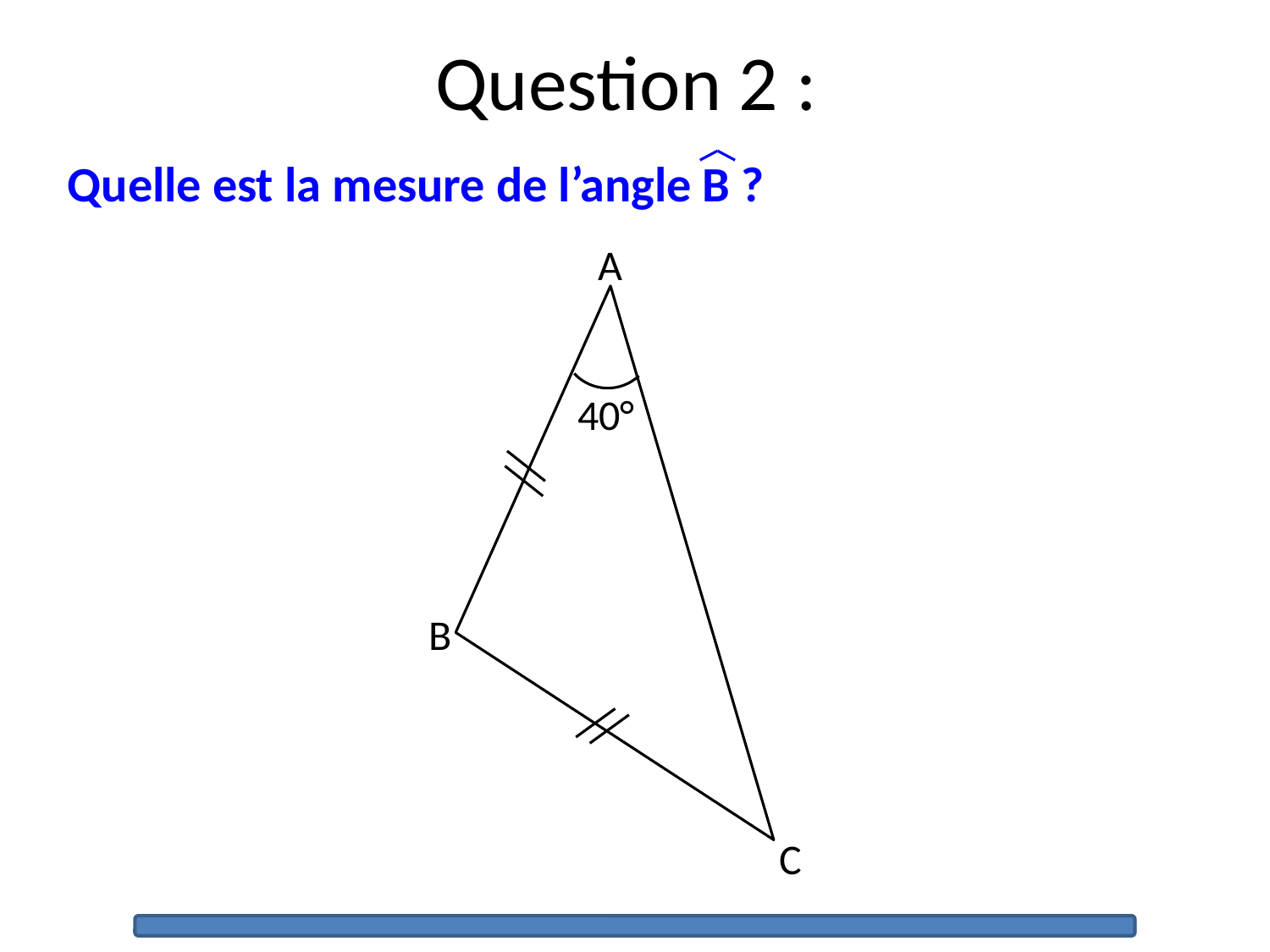

# Question 2 :
Quelle est la mesure de l’angle B ?
A

40°

B
C